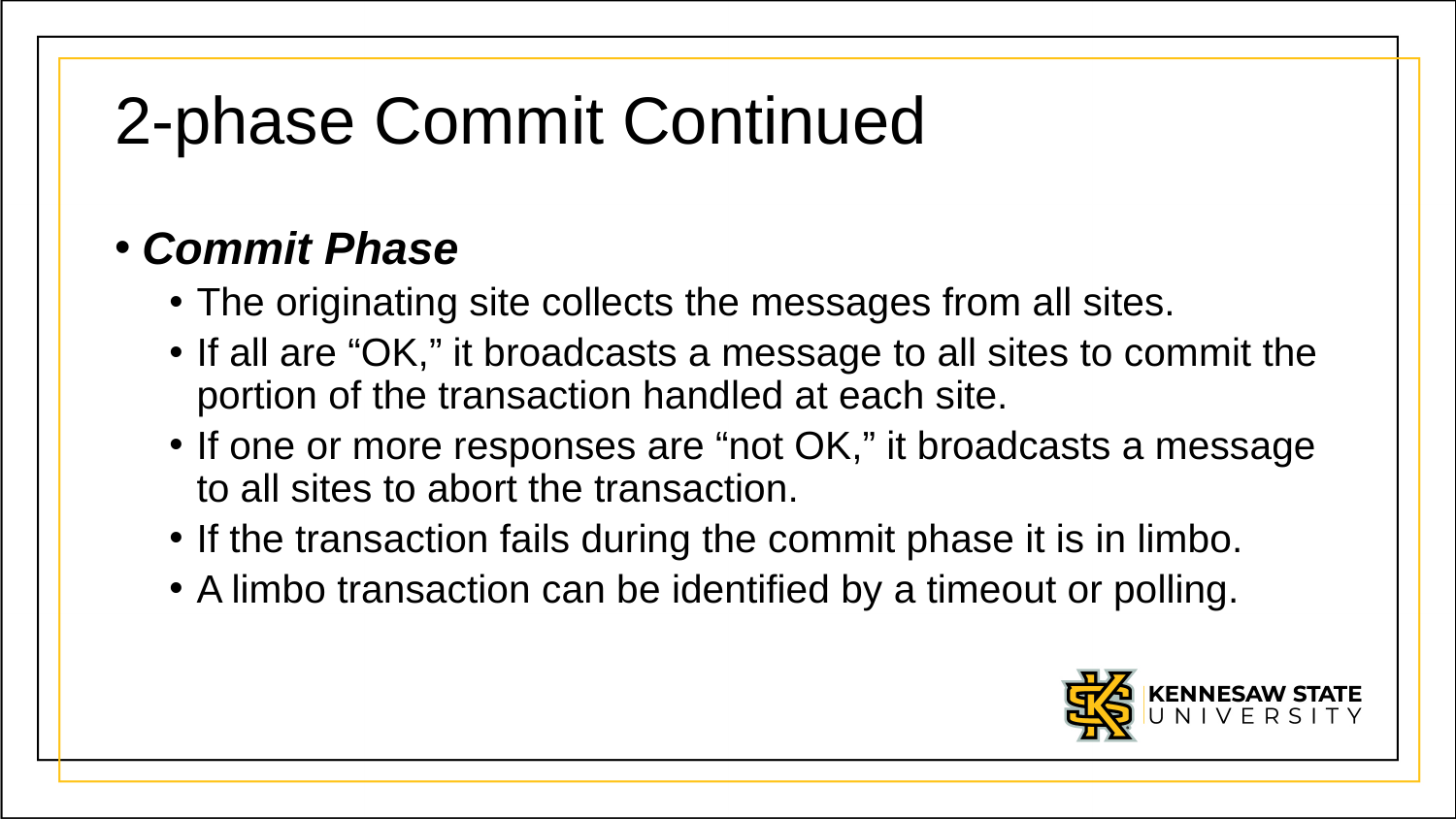

# 2-phase Commit Continued
Commit Phase
The originating site collects the messages from all sites.
If all are “OK,” it broadcasts a message to all sites to commit the portion of the transaction handled at each site.
If one or more responses are “not OK,” it broadcasts a message to all sites to abort the transaction.
If the transaction fails during the commit phase it is in limbo.
A limbo transaction can be identified by a timeout or polling.